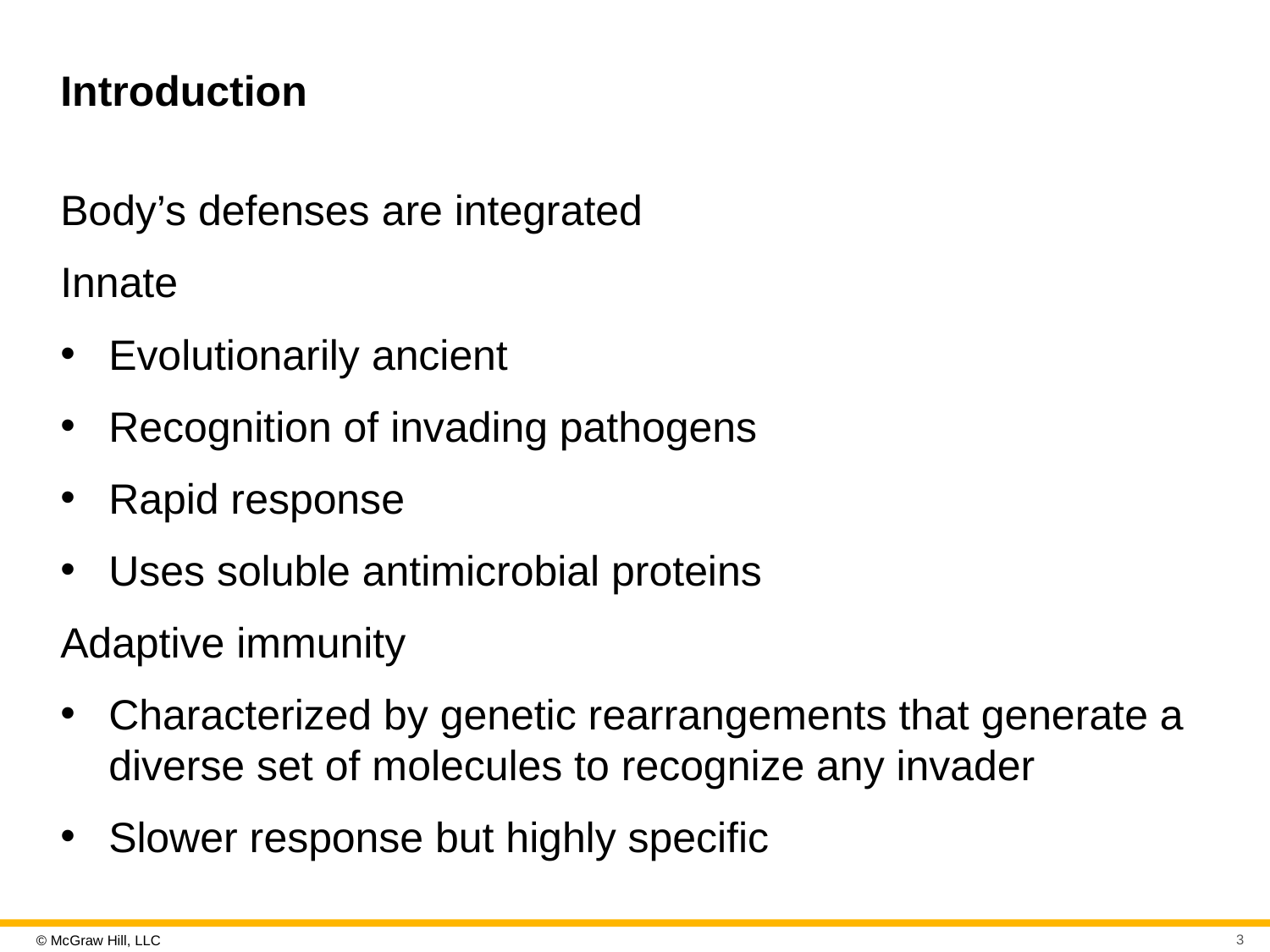

# Introduction
Body’s defenses are integrated
Innate
Evolutionarily ancient
Recognition of invading pathogens
Rapid response
Uses soluble antimicrobial proteins
Adaptive immunity
Characterized by genetic rearrangements that generate a diverse set of molecules to recognize any invader
Slower response but highly specific
3